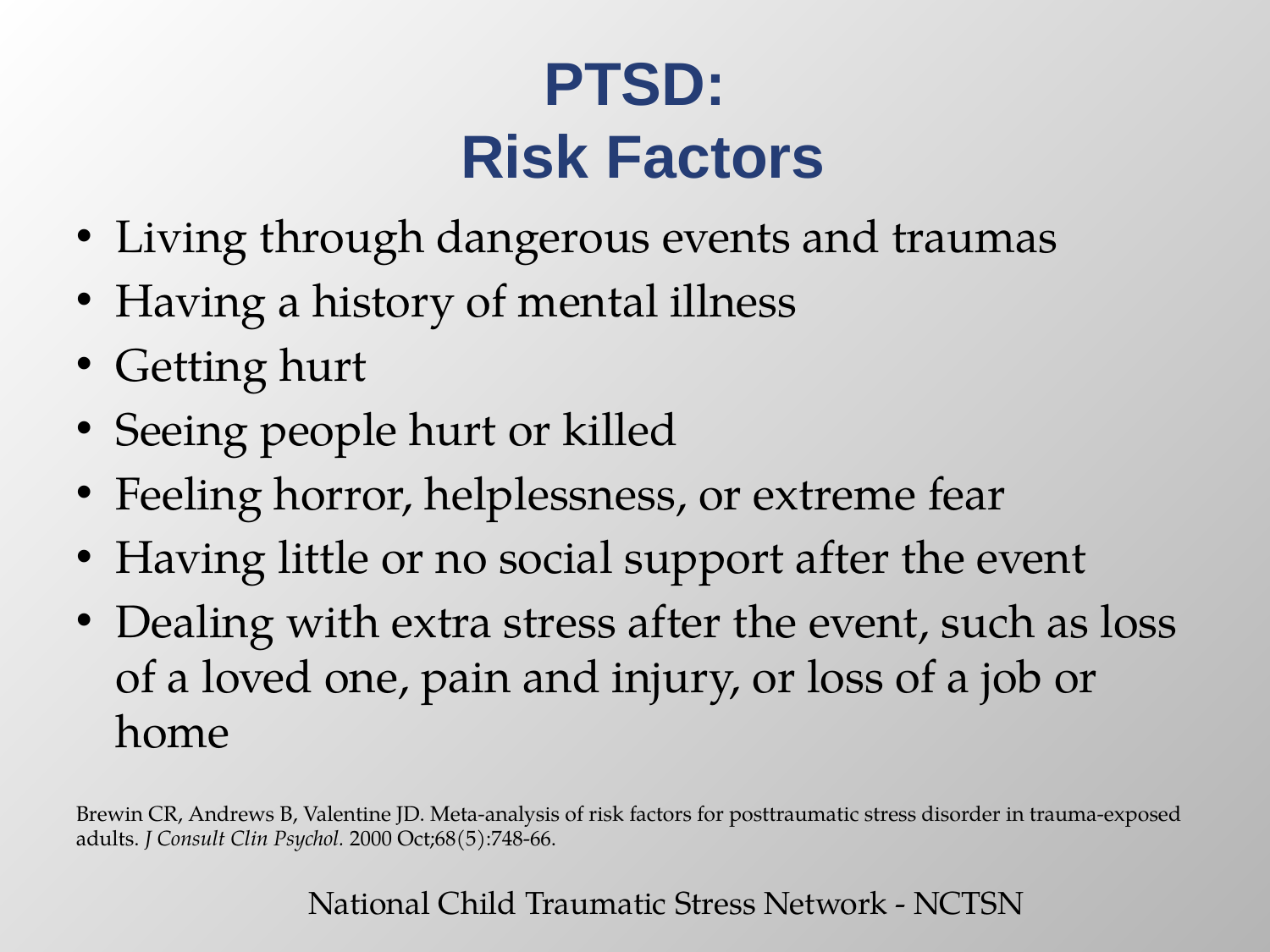

# PTSD: Risk Factors
Living through dangerous events and traumas
Having a history of mental illness
Getting hurt
Seeing people hurt or killed
Feeling horror, helplessness, or extreme fear
Having little or no social support after the event
Dealing with extra stress after the event, such as loss of a loved one, pain and injury, or loss of a job or home

Brewin CR, Andrews B, Valentine JD. Meta-analysis of risk factors for posttraumatic stress disorder in trauma-exposed adults. J Consult Clin Psychol. 2000 Oct;68(5):748-66.
National Child Traumatic Stress Network - NCTSN